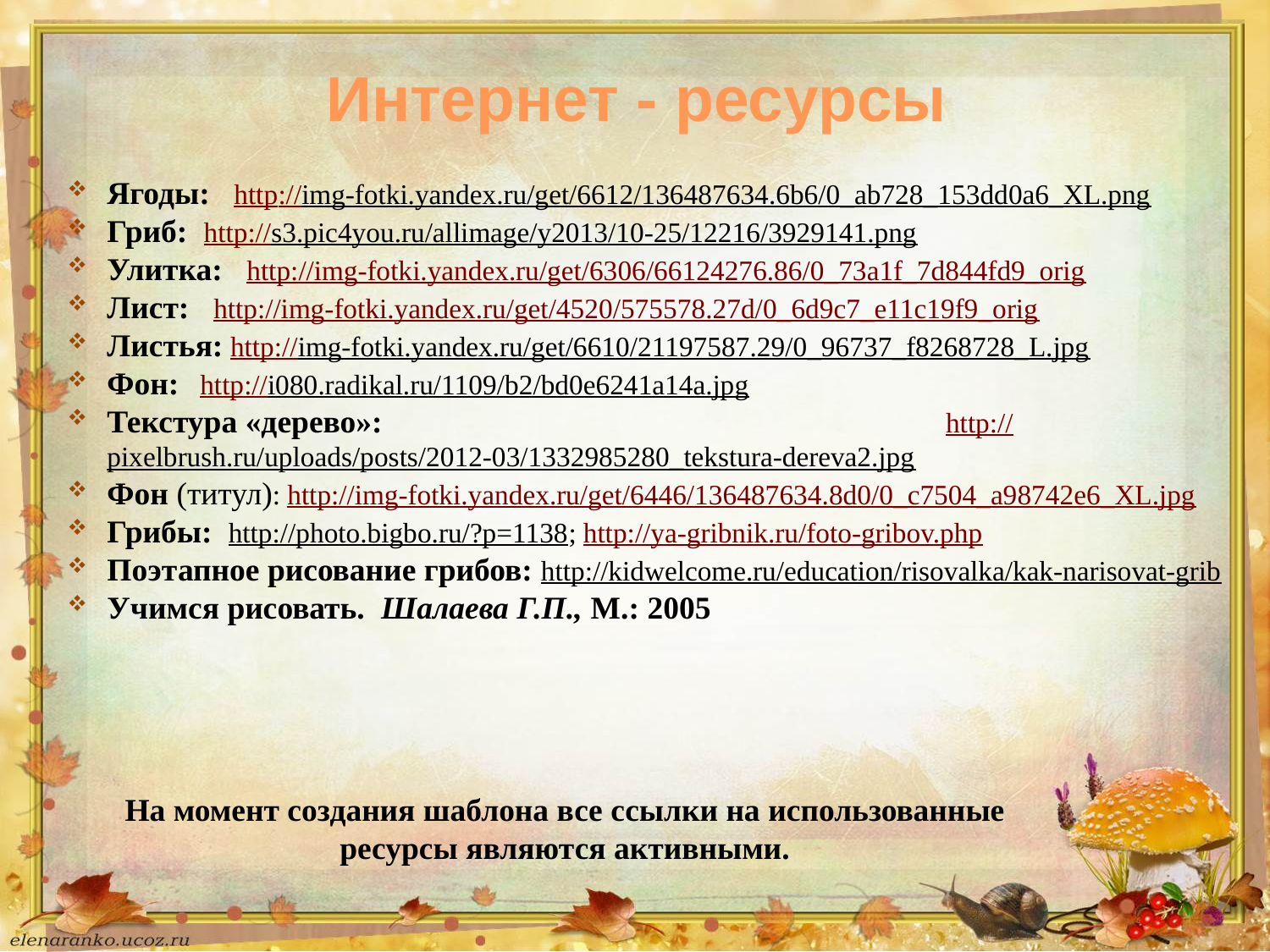

# Интернет - ресурсы
Ягоды:   http://img-fotki.yandex.ru/get/6612/136487634.6b6/0_ab728_153dd0a6_XL.png
Гриб:  http://s3.pic4you.ru/allimage/y2013/10-25/12216/3929141.png
Улитка:   http://img-fotki.yandex.ru/get/6306/66124276.86/0_73a1f_7d844fd9_orig
Лист:   http://img-fotki.yandex.ru/get/4520/575578.27d/0_6d9c7_e11c19f9_orig
Листья: http://img-fotki.yandex.ru/get/6610/21197587.29/0_96737_f8268728_L.jpg
Фон:   http://i080.radikal.ru/1109/b2/bd0e6241a14a.jpg
Текстура «дерево»:                                                                      http://pixelbrush.ru/uploads/posts/2012-03/1332985280_tekstura-dereva2.jpg
Фон (титул): http://img-fotki.yandex.ru/get/6446/136487634.8d0/0_c7504_a98742e6_XL.jpg
Грибы:  http://photo.bigbo.ru/?p=1138; http://ya-gribnik.ru/foto-gribov.php
Поэтапное рисование грибов: http://kidwelcome.ru/education/risovalka/kak-narisovat-grib
Учимся рисовать.  Шалаева Г.П., М.: 2005

На момент создания шаблона все ссылки на использованные ресурсы являются активными.